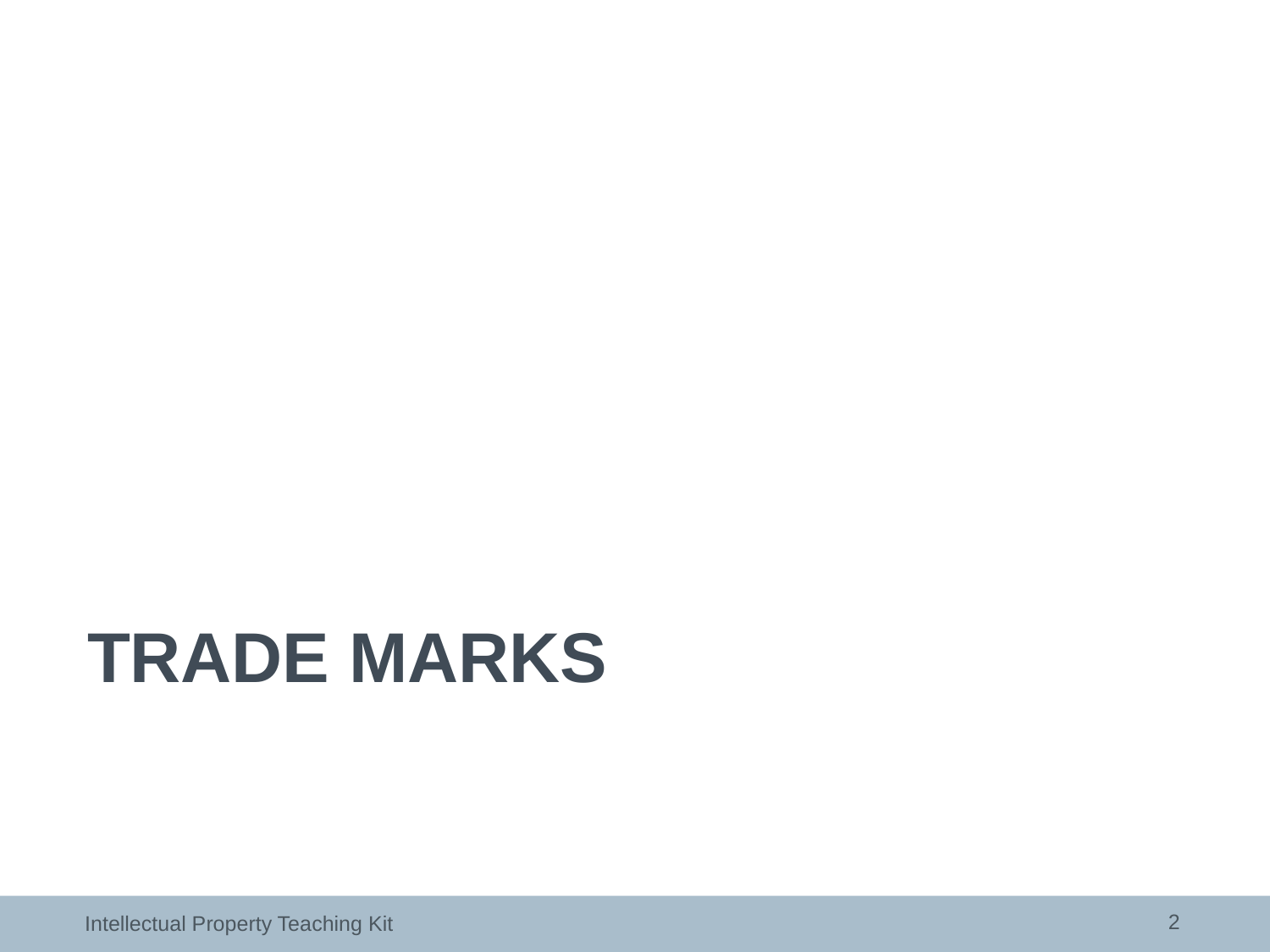

# Trade marks
2
Intellectual Property Teaching Kit